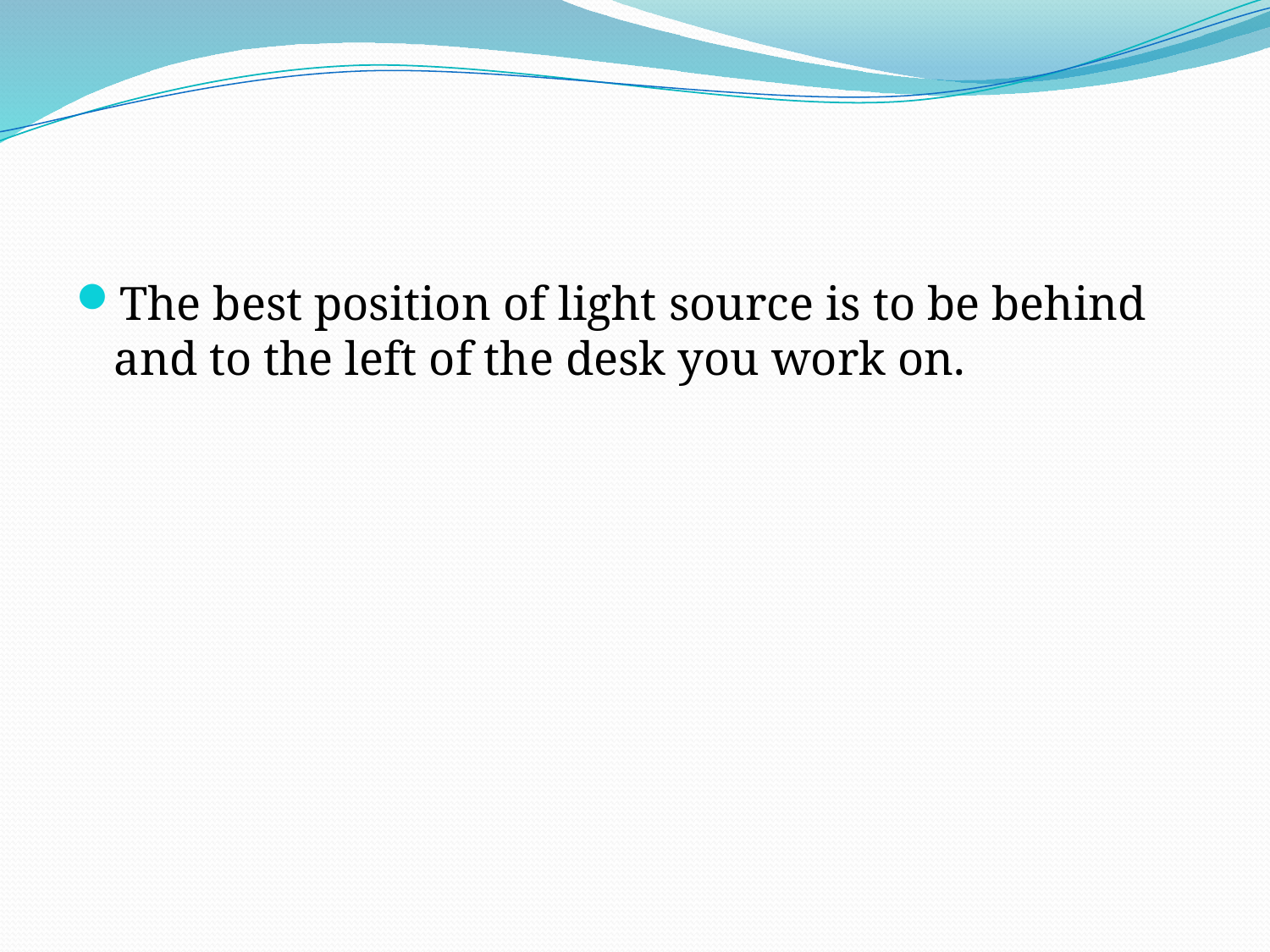

#
The best position of light source is to be behind and to the left of the desk you work on.